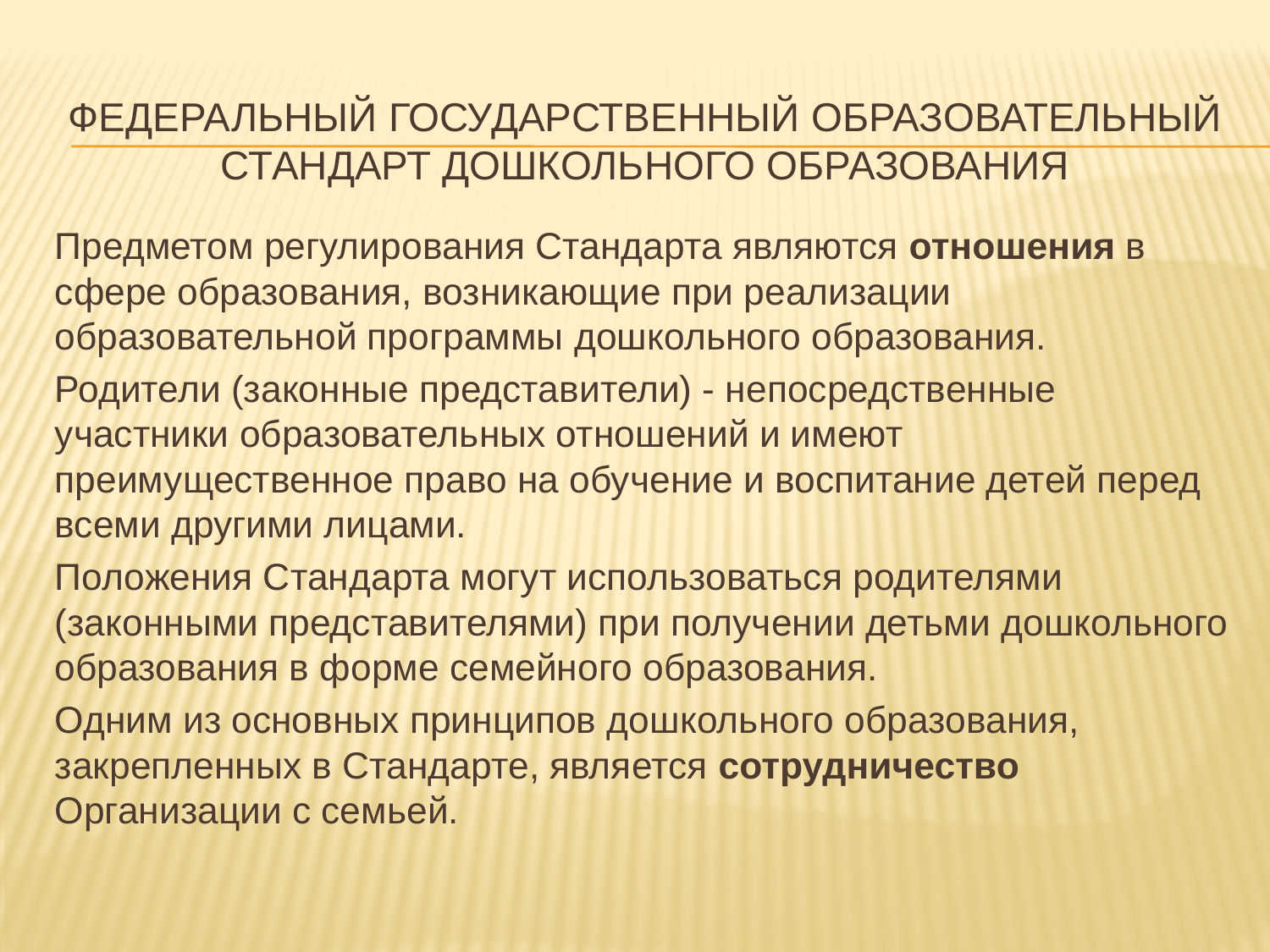

# Федеральный государственный образовательный стандарт дошкольного образования
Предметом регулирования Стандарта являются отношения в сфере образования, возникающие при реализации образовательной программы дошкольного образования.
Родители (законные представители) - непосредственные участники образовательных отношений и имеют преимущественное право на обучение и воспитание детей перед всеми другими лицами.
Положения Стандарта могут использоваться родителями (законными представителями) при получении детьми дошкольного образования в форме семейного образования.
Одним из основных принципов дошкольного образования, закрепленных в Стандарте, является сотрудничество Организации с семьей.